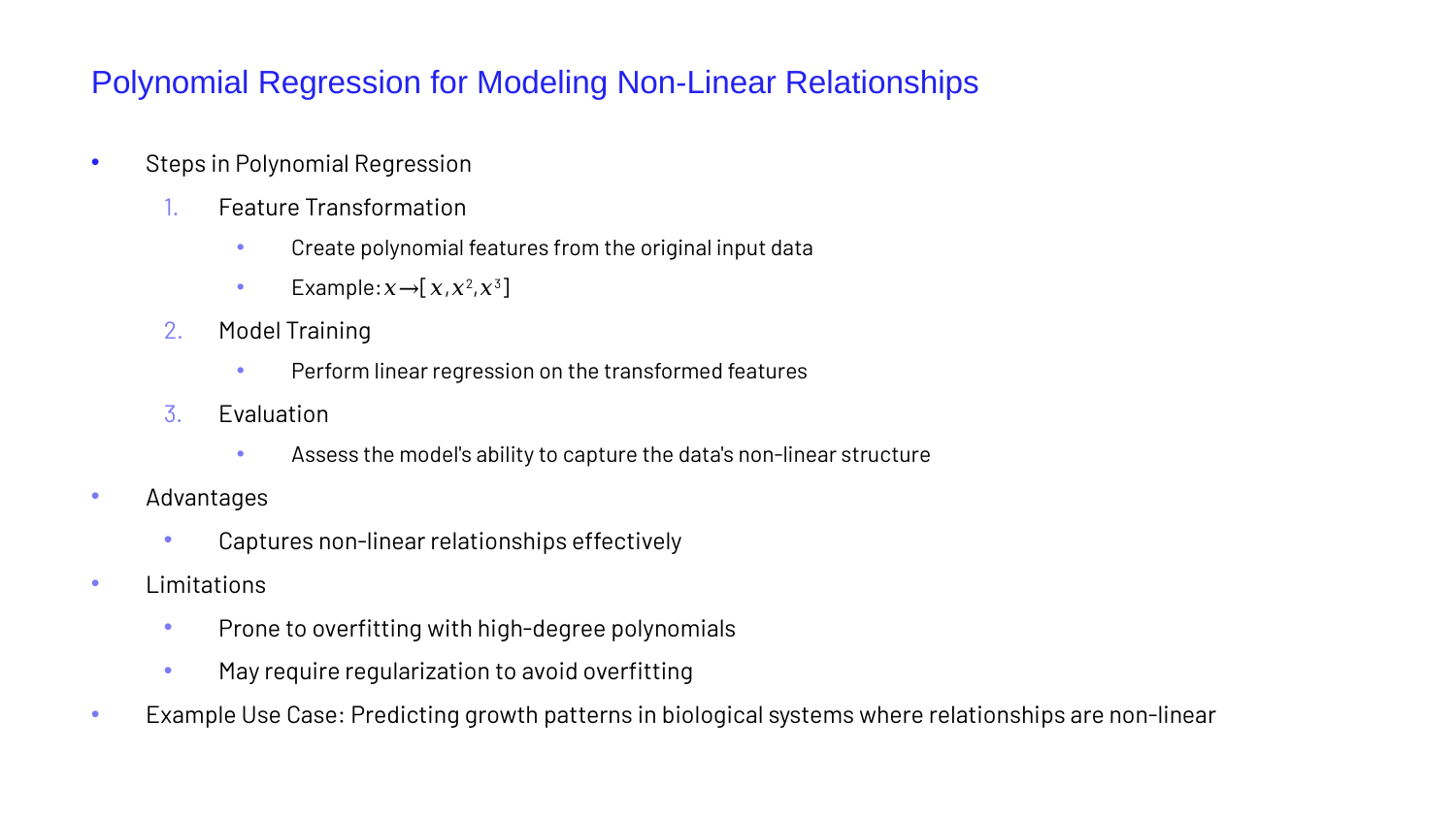

Polynomial Regression for Modeling Non-Linear Relationships
Steps in Polynomial Regression
Feature Transformation
Create polynomial features from the original input data
Example:𝑥→[𝑥,𝑥2,𝑥3]
Model Training
Perform linear regression on the transformed features
Evaluation
Assess the model's ability to capture the data's non-linear structure
Advantages
Captures non-linear relationships effectively
Limitations
Prone to overfitting with high-degree polynomials
May require regularization to avoid overfitting
Example Use Case: Predicting growth patterns in biological systems where relationships are non-linear